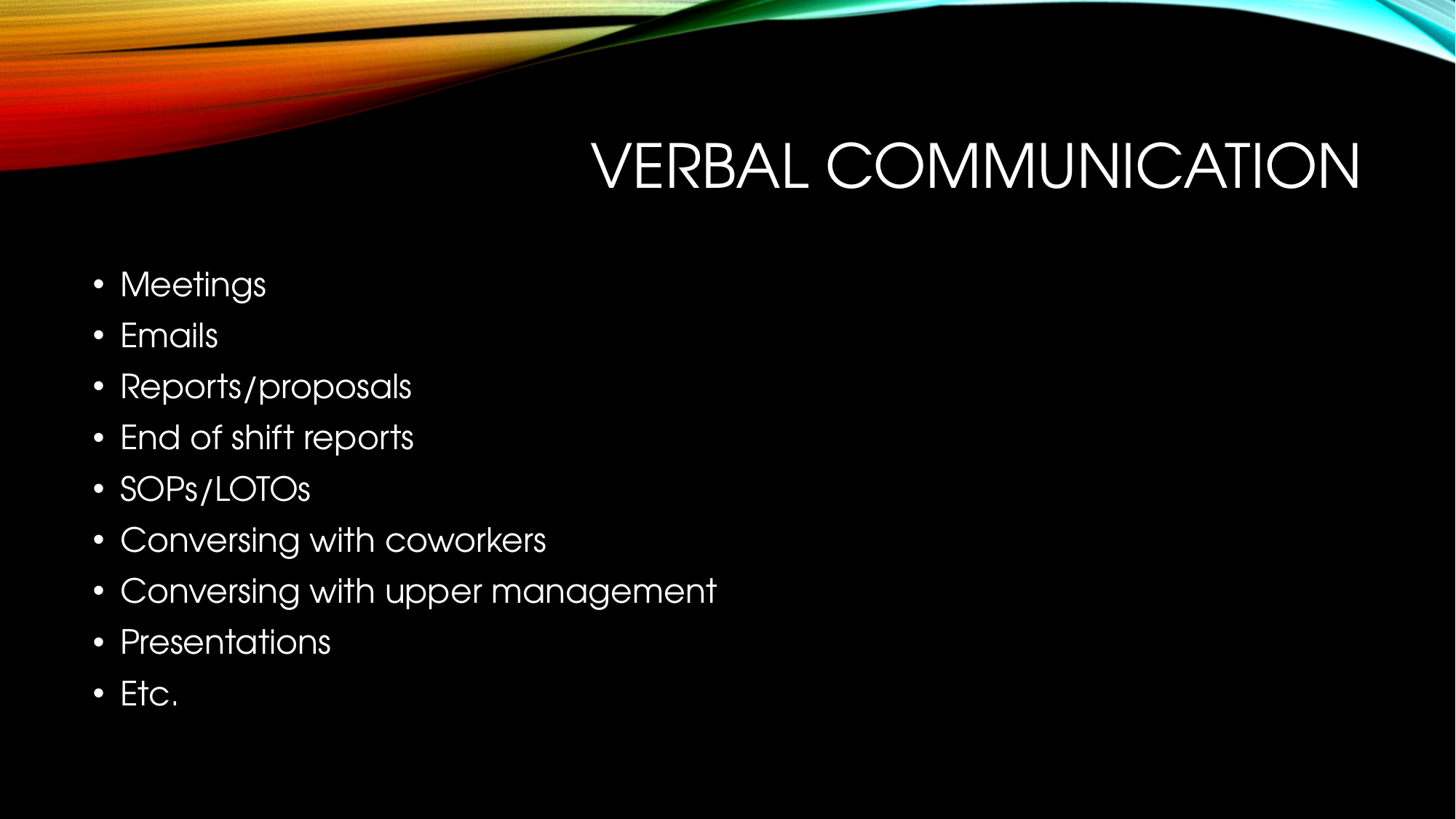

# Verbal communication
Meetings
Emails
Reports/proposals
End of shift reports
SOPs/LOTOs
Conversing with coworkers
Conversing with upper management
Presentations
Etc.